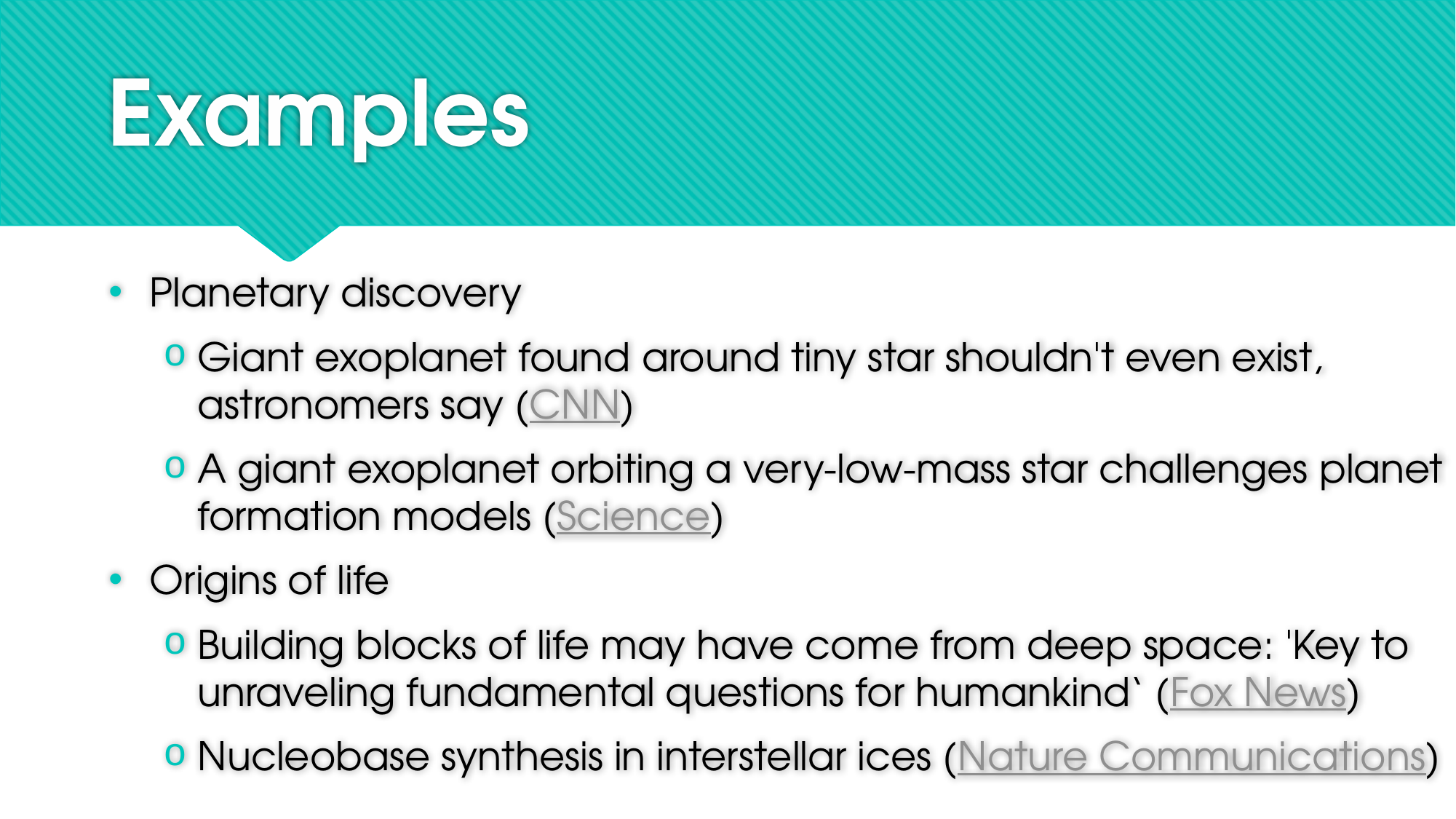

# Examples
Planetary discovery
Giant exoplanet found around tiny star shouldn't even exist, astronomers say (CNN)
A giant exoplanet orbiting a very-low-mass star challenges planet formation models (Science)
Origins of life
Building blocks of life may have come from deep space: 'Key to unraveling fundamental questions for humankind‘ (Fox News)
Nucleobase synthesis in interstellar ices (Nature Communications)